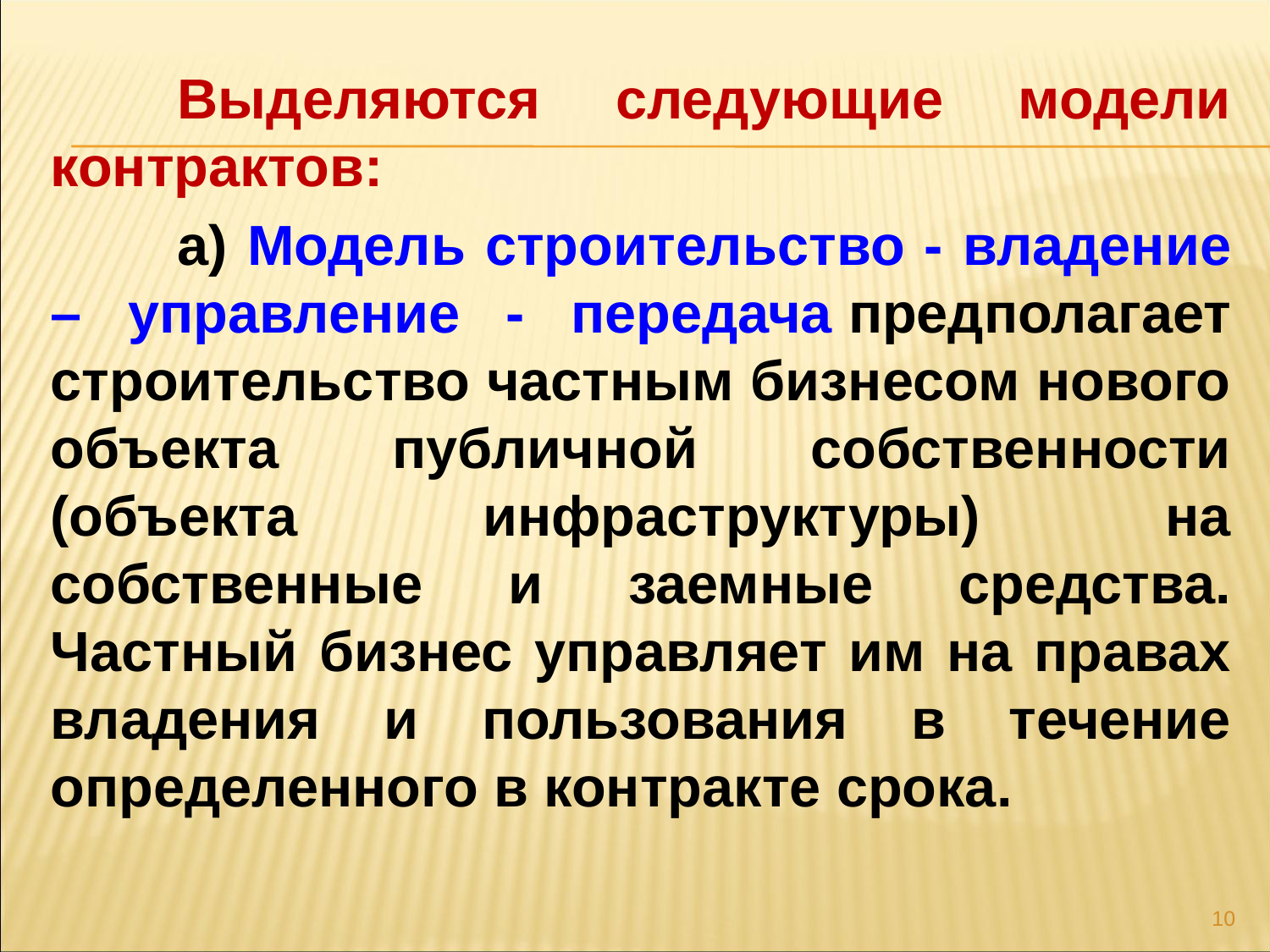

Выделяются следующие модели контрактов:
	а) Модель строительство - владение – управление - передача предполагает строительство частным бизнесом нового объекта публичной собственности (объекта инфраструктуры) на собственные и заемные средства. Частный бизнес управляет им на правах владения и пользования в течение определенного в контракте срока.
10